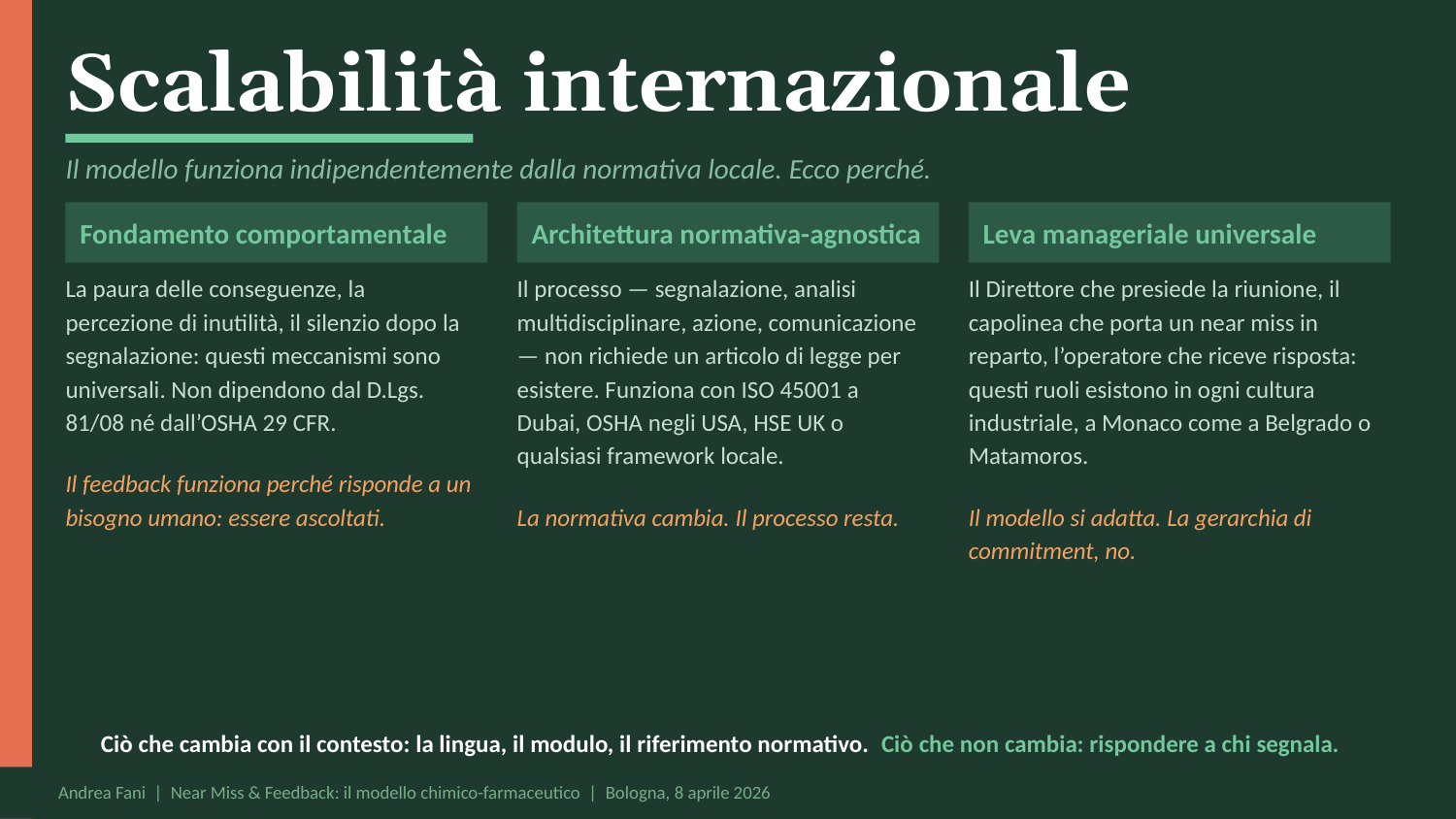

Scalabilità internazionale

Il modello funziona indipendentemente dalla normativa locale. Ecco perché.
Fondamento comportamentale
Architettura normativa-agnostica
Leva manageriale universale
La paura delle conseguenze, la percezione di inutilità, il silenzio dopo la segnalazione: questi meccanismi sono universali. Non dipendono dal D.Lgs. 81/08 né dall’OSHA 29 CFR.
Il feedback funziona perché risponde a un bisogno umano: essere ascoltati.
Il processo — segnalazione, analisi multidisciplinare, azione, comunicazione — non richiede un articolo di legge per esistere. Funziona con ISO 45001 a Dubai, OSHA negli USA, HSE UK o qualsiasi framework locale.
La normativa cambia. Il processo resta.
Il Direttore che presiede la riunione, il capolinea che porta un near miss in reparto, l’operatore che riceve risposta: questi ruoli esistono in ogni cultura industriale, a Monaco come a Belgrado o Matamoros.
Il modello si adatta. La gerarchia di commitment, no.
Ciò che cambia con il contesto: la lingua, il modulo, il riferimento normativo.  Ciò che non cambia: rispondere a chi segnala.

Andrea Fani  |  Near Miss & Feedback: il modello chimico-farmaceutico  |  Bologna, 8 aprile 2026